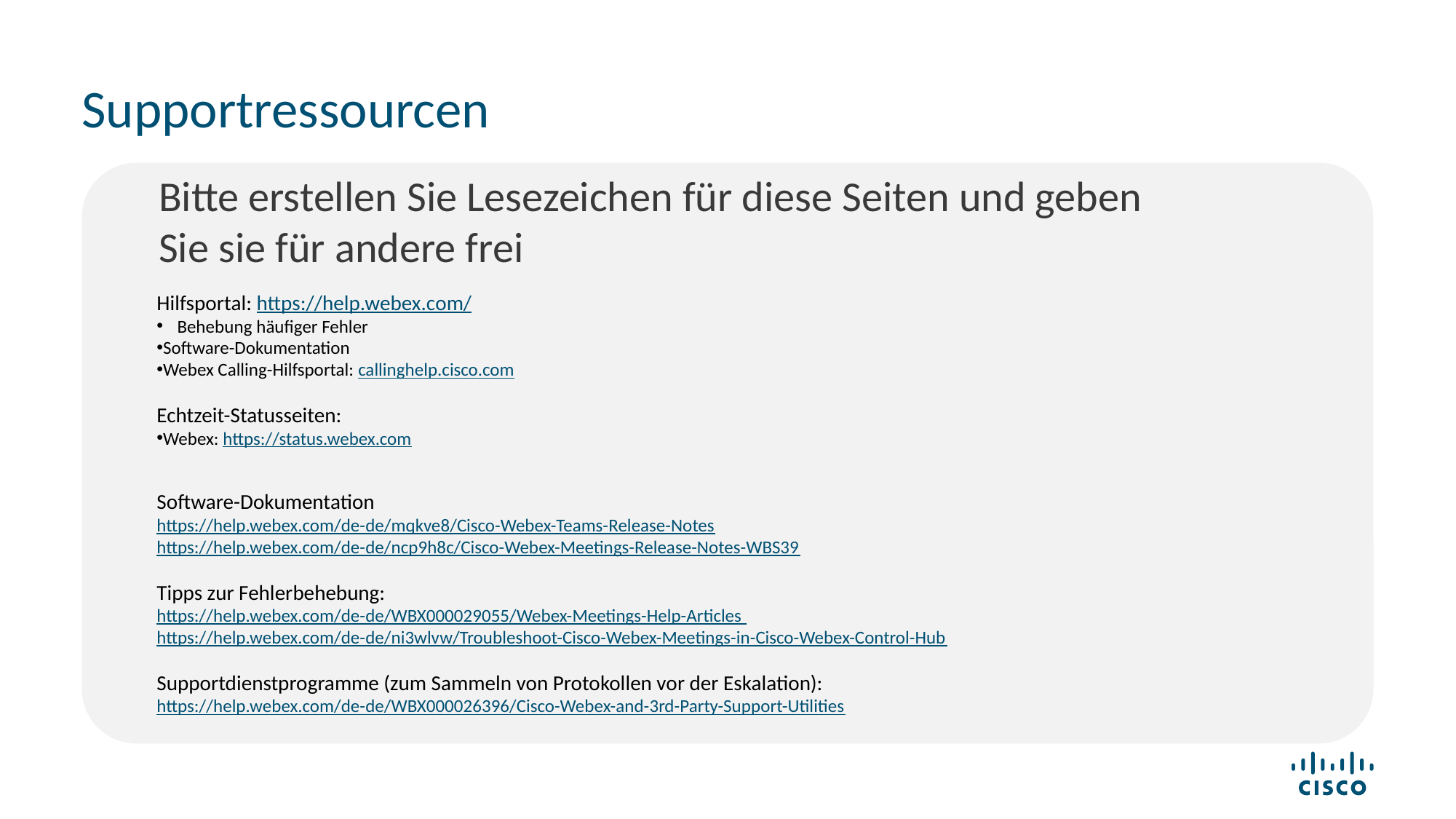

# Supportressourcen

Bitte erstellen Sie Lesezeichen für diese Seiten und geben
Sie sie für andere frei
Hilfsportal: https://help.webex.com/
Behebung häufiger Fehler
Software-Dokumentation
Webex Calling-Hilfsportal: callinghelp.cisco.com
Echtzeit-Statusseiten:
Webex: https://status.webex.com

Software-Dokumentation
https://help.webex.com/de-de/mqkve8/Cisco-Webex-Teams-Release-Notes
https://help.webex.com/de-de/ncp9h8c/Cisco-Webex-Meetings-Release-Notes-WBS39
Tipps zur Fehlerbehebung:
https://help.webex.com/de-de/WBX000029055/Webex-Meetings-Help-Articles
https://help.webex.com/de-de/ni3wlvw/Troubleshoot-Cisco-Webex-Meetings-in-Cisco-Webex-Control-Hub
Supportdienstprogramme (zum Sammeln von Protokollen vor der Eskalation):
https://help.webex.com/de-de/WBX000026396/Cisco-Webex-and-3rd-Party-Support-Utilities